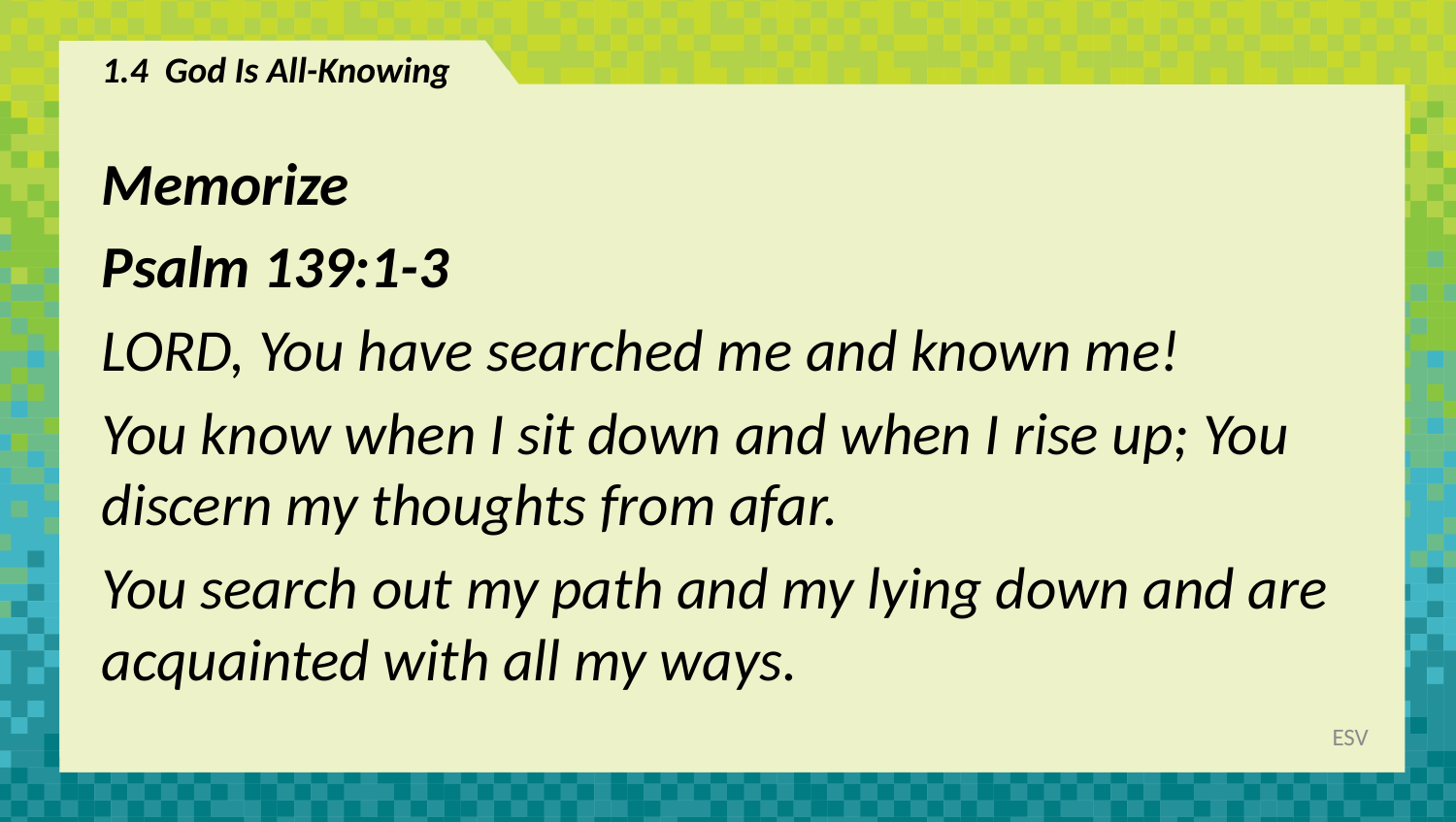

# 1.4  God Is All-Knowing
Memorize
Psalm 139:1-3
LORD, You have searched me and known me!
You know when I sit down and when I rise up; You discern my thoughts from afar.
You search out my path and my lying down and are acquainted with all my ways.
ESV